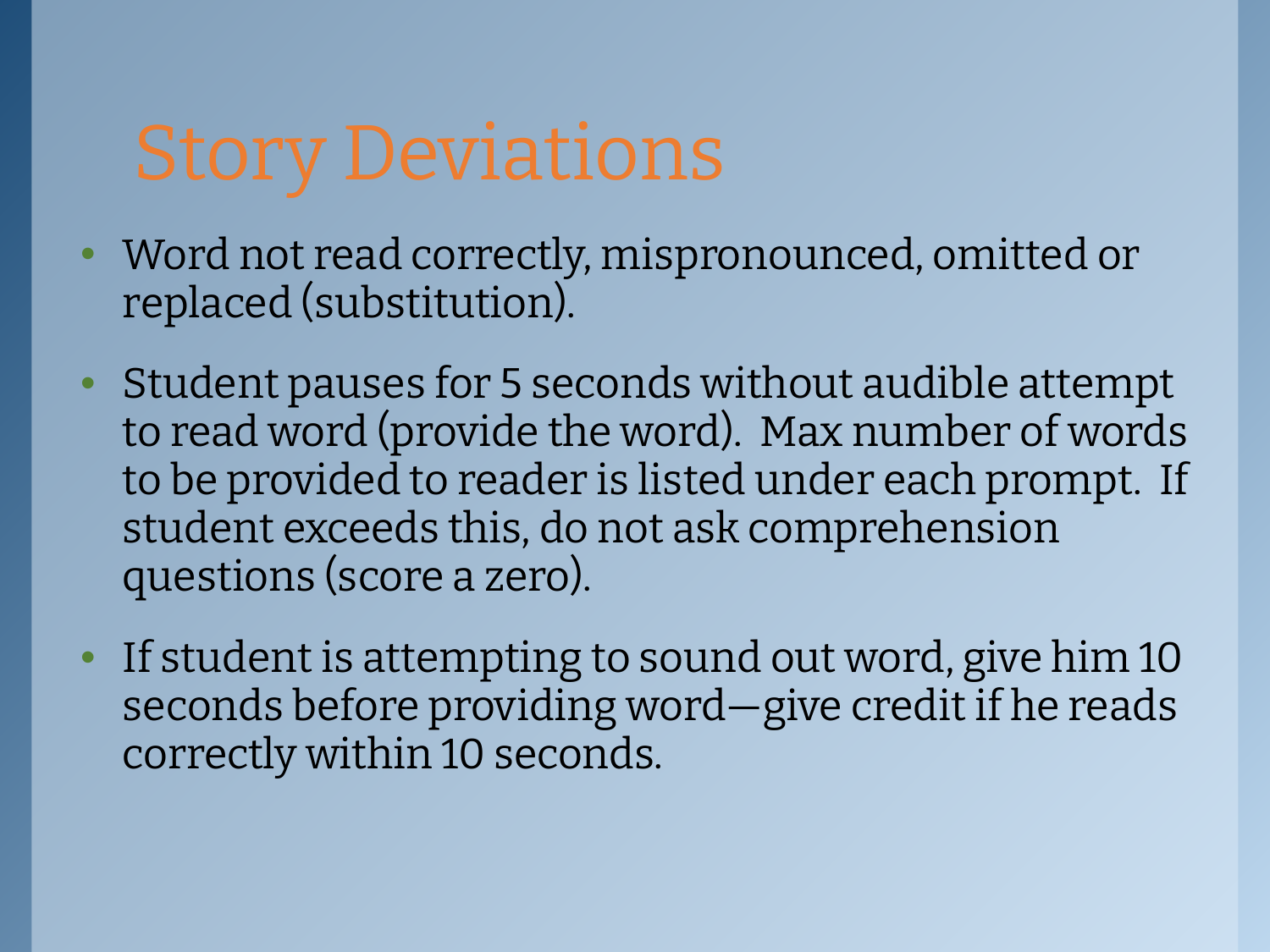

# Story Deviations
Word not read correctly, mispronounced, omitted or replaced (substitution).
Student pauses for 5 seconds without audible attempt to read word (provide the word).  Max number of words to be provided to reader is listed under each prompt.  If student exceeds this, do not ask comprehension questions (score a zero).
If student is attempting to sound out word, give him 10 seconds before providing word—give credit if he reads correctly within 10 seconds.